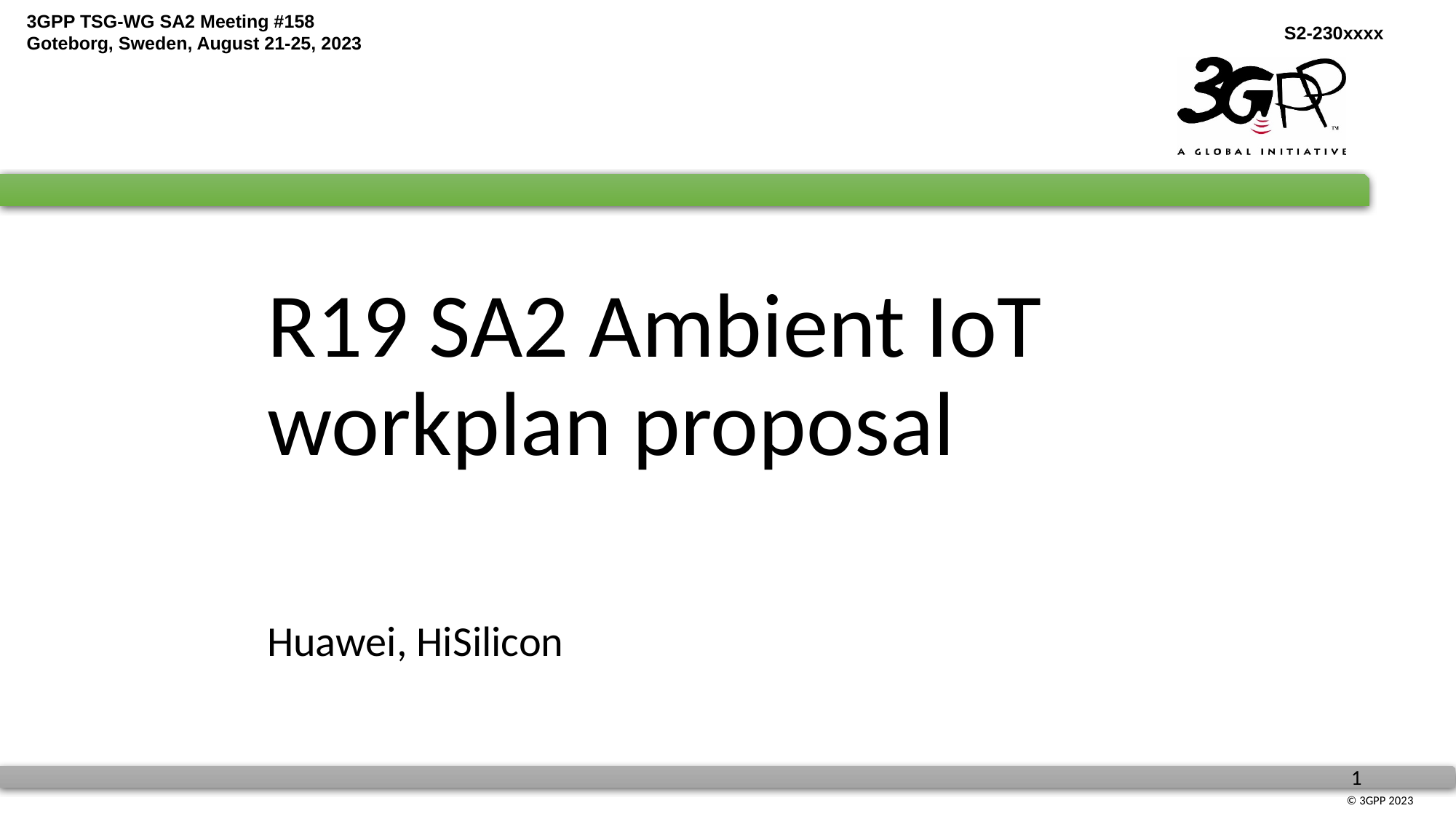

# R19 SA2 Ambient IoT workplan proposal

Huawei, HiSilicon